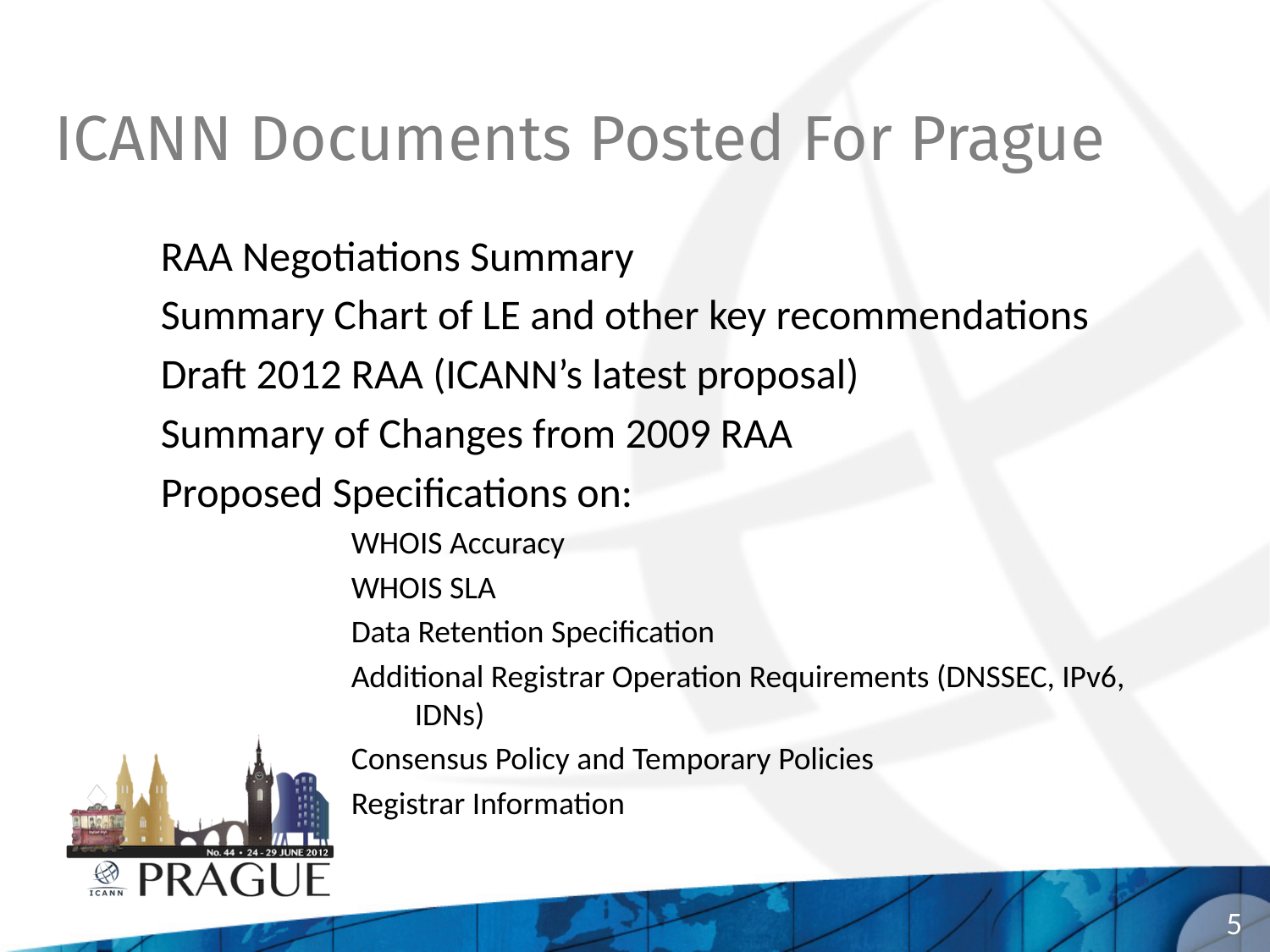

# ICANN Documents Posted For Prague
RAA Negotiations Summary
Summary Chart of LE and other key recommendations
Draft 2012 RAA (ICANN’s latest proposal)
Summary of Changes from 2009 RAA
Proposed Specifications on:
WHOIS Accuracy
WHOIS SLA
Data Retention Specification
Additional Registrar Operation Requirements (DNSSEC, IPv6, IDNs)
Consensus Policy and Temporary Policies
Registrar Information

5